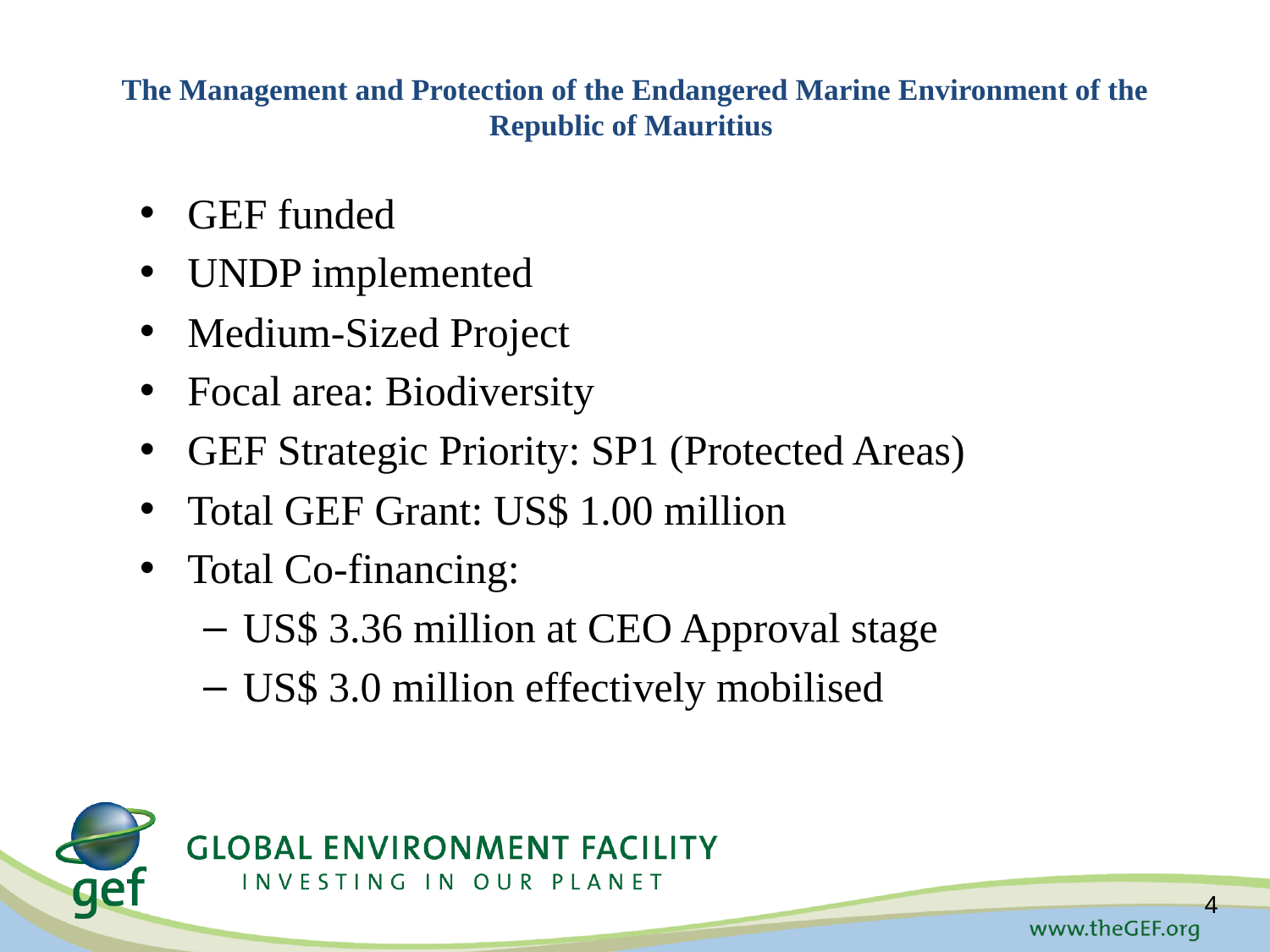

# The Management and Protection of the Endangered Marine Environment of the Republic of Mauritius
GEF funded
UNDP implemented
Medium-Sized Project
Focal area: Biodiversity
GEF Strategic Priority: SP1 (Protected Areas)
Total GEF Grant: US$ 1.00 million
Total Co-financing:
US$ 3.36 million at CEO Approval stage
US$ 3.0 million effectively mobilised

4